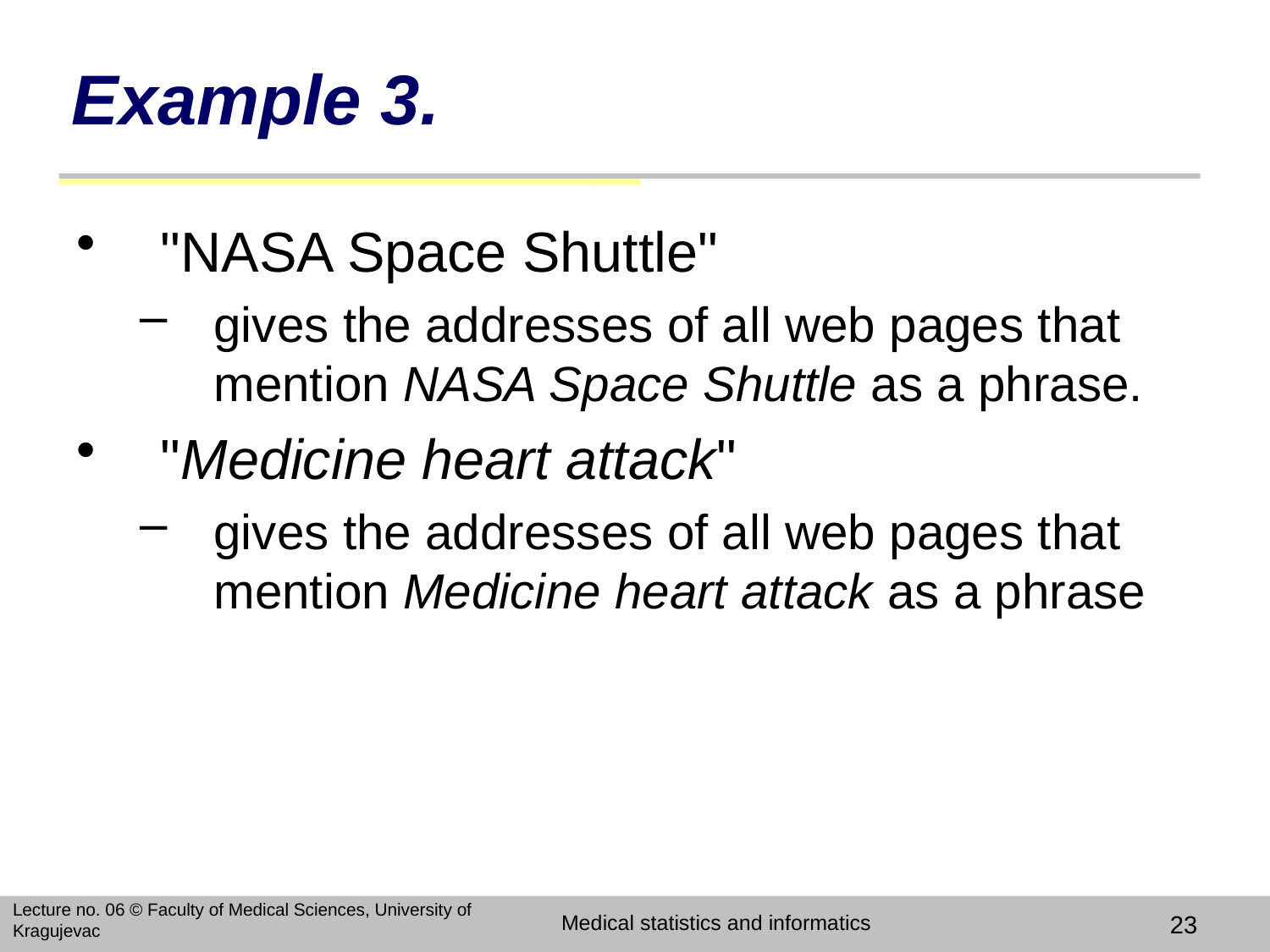

# Example 3.
"NASA Space Shuttle"
gives the addresses of all web pages that mention NASA Space Shuttle as a phrase.
"Medicine heart attack"
gives the addresses of all web pages that mention Medicine heart attack as a phrase
Lecture no. 06 © Faculty of Medical Sciences, University of Kragujevac
Medical statistics and informatics
23